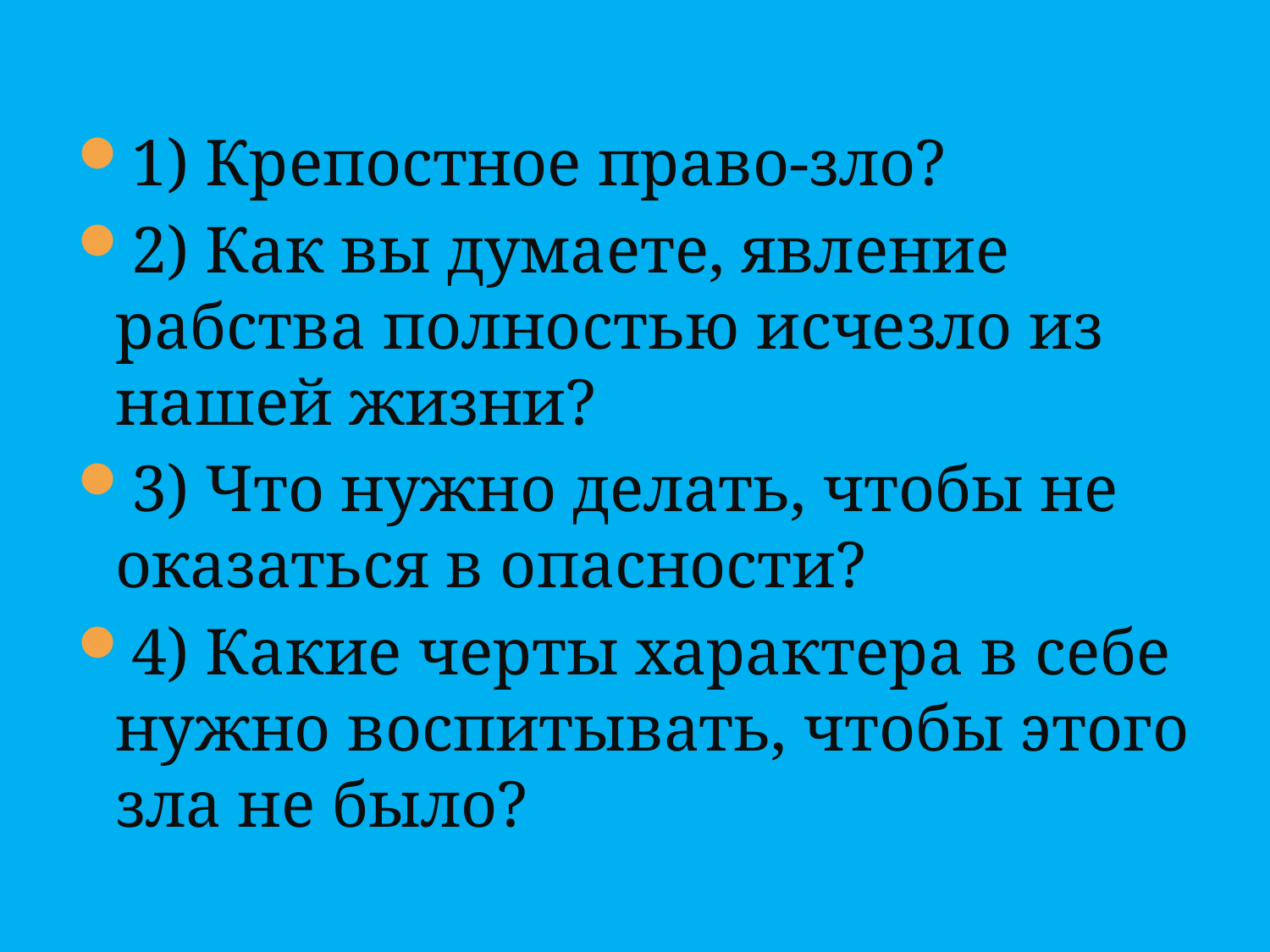

1) Крепостное право-зло?
2) Как вы думаете, явление рабства полностью исчезло из нашей жизни?
3) Что нужно делать, чтобы не оказаться в опасности?
4) Какие черты характера в себе нужно воспитывать, чтобы этого зла не было?